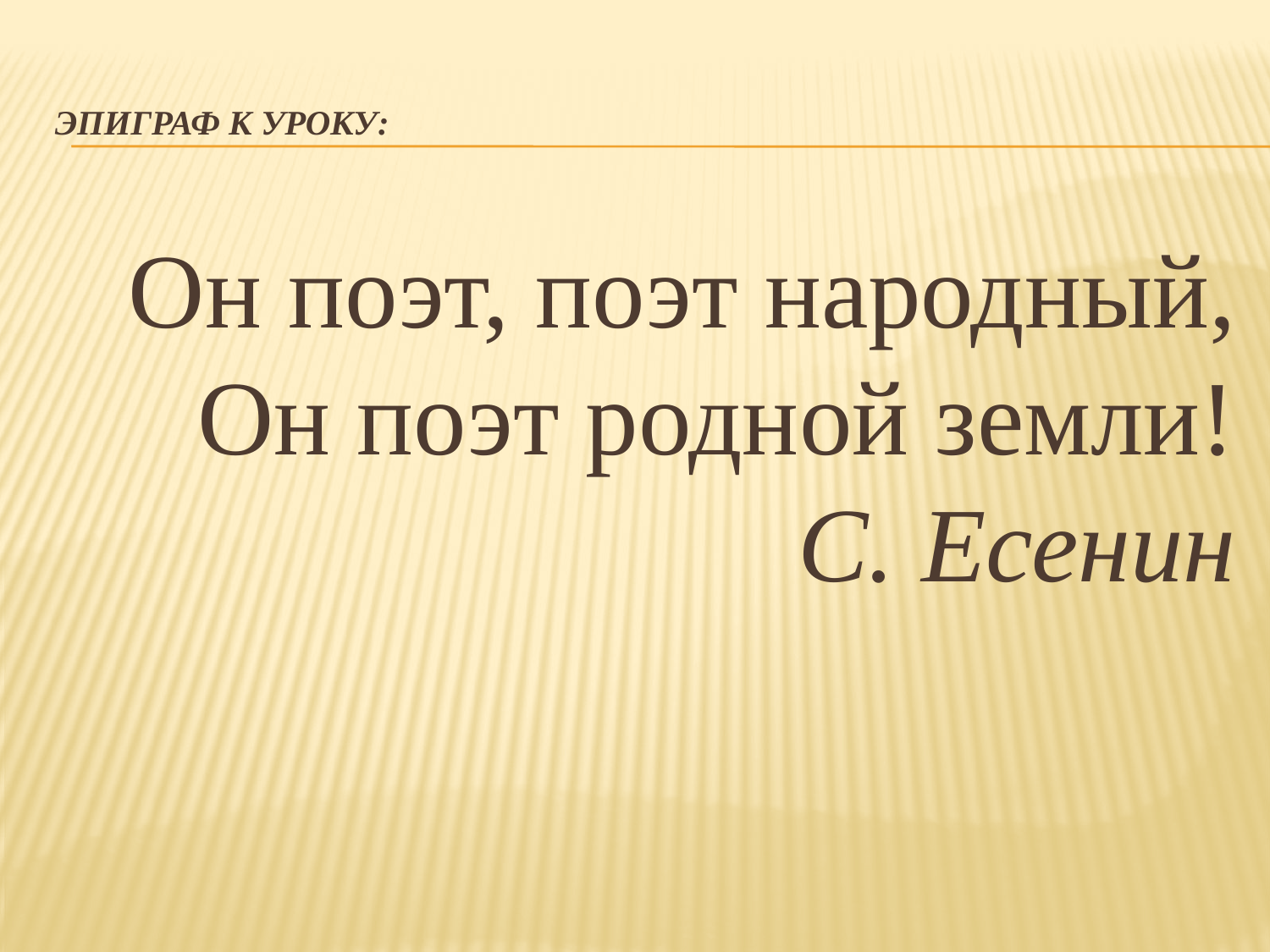

# Эпиграф к уроку:
Он поэт, поэт народный,
Он поэт родной земли!
С. Есенин